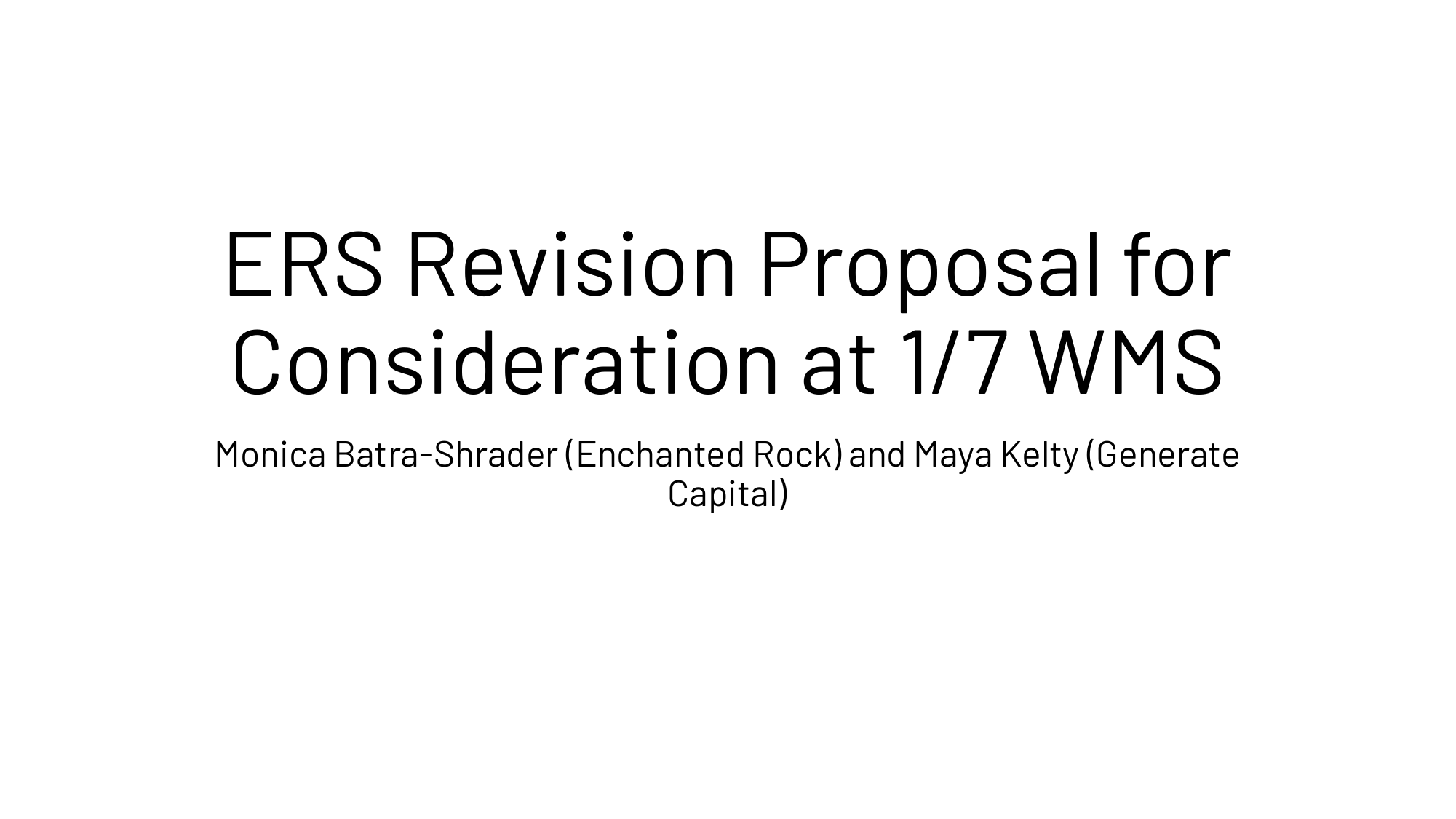

# ERS Revision Proposal for Consideration at 1/7 WMS
Monica Batra-Shrader (Enchanted Rock) and Maya Kelty (Generate Capital)